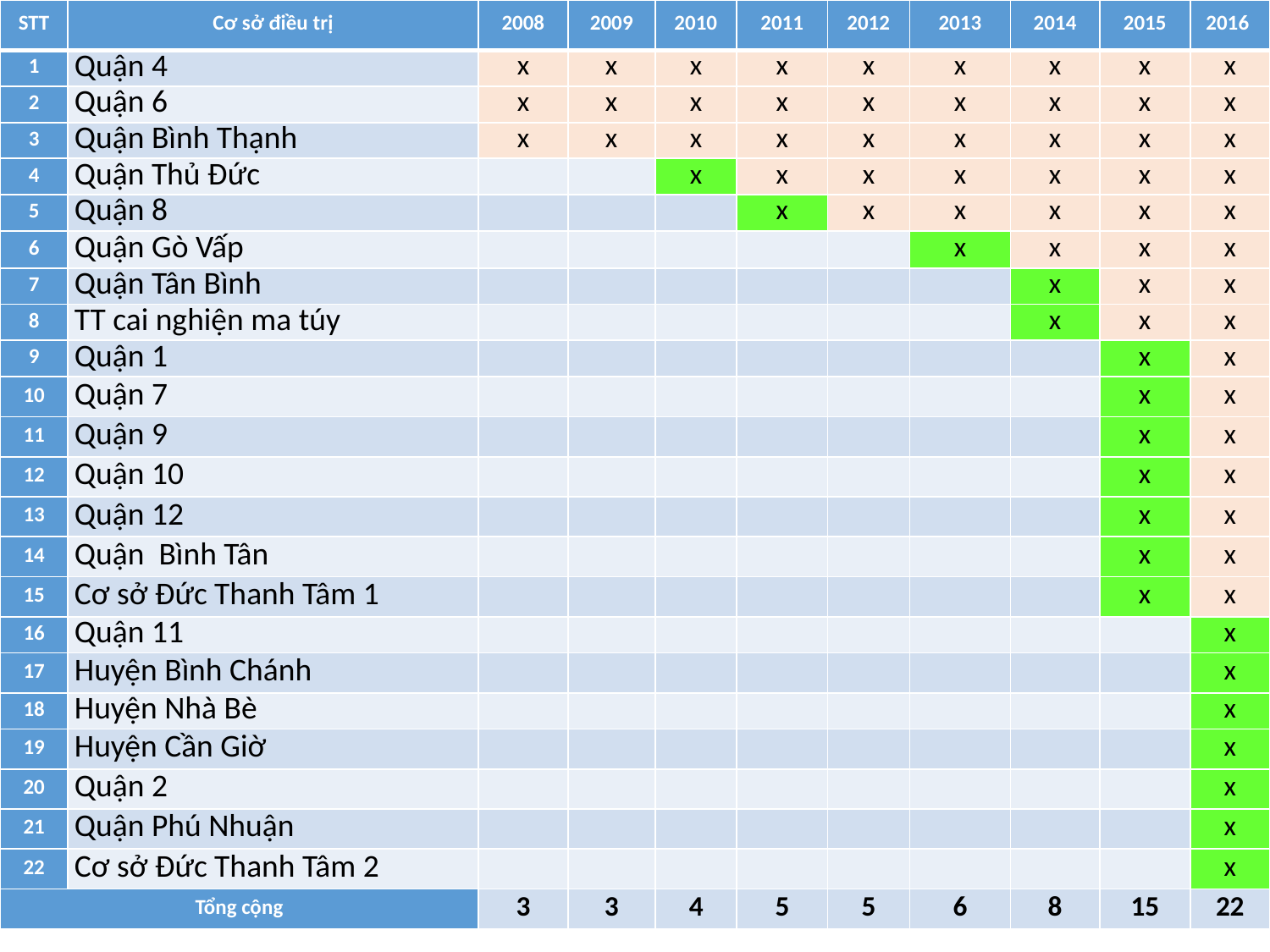

| STT | Cơ sở điều trị | 2008 | 2009 | 2010 | 2011 | 2012 | 2013 | 2014 | 2015 | 2016 |
| --- | --- | --- | --- | --- | --- | --- | --- | --- | --- | --- |
| 1 | Quận 4 | x | x | x | x | x | x | x | x | x |
| 2 | Quận 6 | x | x | x | x | x | x | x | x | x |
| 3 | Quận Bình Thạnh | x | x | x | x | x | x | x | x | x |
| 4 | Quận Thủ Đức |  |  | x | x | x | x | x | x | x |
| 5 | Quận 8 |  |  |  | x | x | x | x | x | x |
| 6 | Quận Gò Vấp |  |  |  |  |  | x | x | x | x |
| 7 | Quận Tân Bình |  |  |  |  |  |  | x | x | x |
| 8 | TT cai nghiện ma túy |  |  |  |  |  |  | x | x | x |
| 9 | Quận 1 |  |  |  |  |  |  |  | x | x |
| 10 | Quận 7 |  |  |  |  |  |  |  | x | x |
| 11 | Quận 9 |  |  |  |  |  |  |  | x | x |
| 12 | Quận 10 |  |  |  |  |  |  |  | x | x |
| 13 | Quận 12 |  |  |  |  |  |  |  | x | x |
| 14 | Quận Bình Tân |  |  |  |  |  |  |  | x | x |
| 15 | Cơ sở Đức Thanh Tâm 1 |  |  |  |  |  |  |  | x | x |
| 16 | Quận 11 |  |  |  |  |  |  |  |  | x |
| 17 | Huyện Bình Chánh |  |  |  |  |  |  |  |  | x |
| 18 | Huyện Nhà Bè |  |  |  |  |  |  |  |  | x |
| 19 | Huyện Cần Giờ |  |  |  |  |  |  |  |  | x |
| 20 | Quận 2 |  |  |  |  |  |  |  |  | x |
| 21 | Quận Phú Nhuận |  |  |  |  |  |  |  |  | x |
| 22 | Cơ sở Đức Thanh Tâm 2 |  |  |  |  |  |  |  |  | x |
| Tổng cộng |  | 3 | 3 | 4 | 5 | 5 | 6 | 8 | 15 | 22 |
5